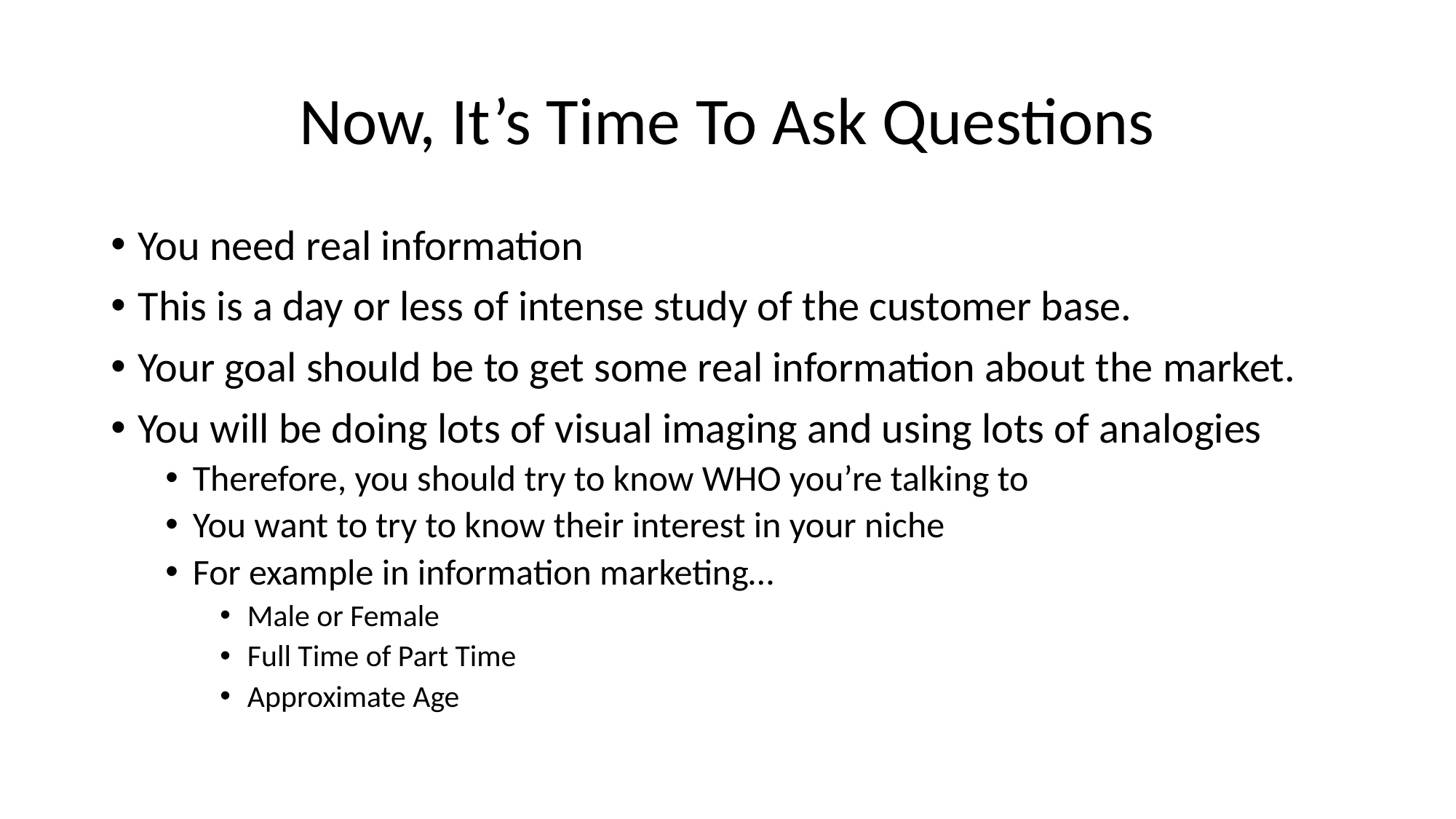

# Now, It’s Time To Ask Questions
You need real information
This is a day or less of intense study of the customer base.
Your goal should be to get some real information about the market.
You will be doing lots of visual imaging and using lots of analogies
Therefore, you should try to know WHO you’re talking to
You want to try to know their interest in your niche
For example in information marketing…
Male or Female
Full Time of Part Time
Approximate Age